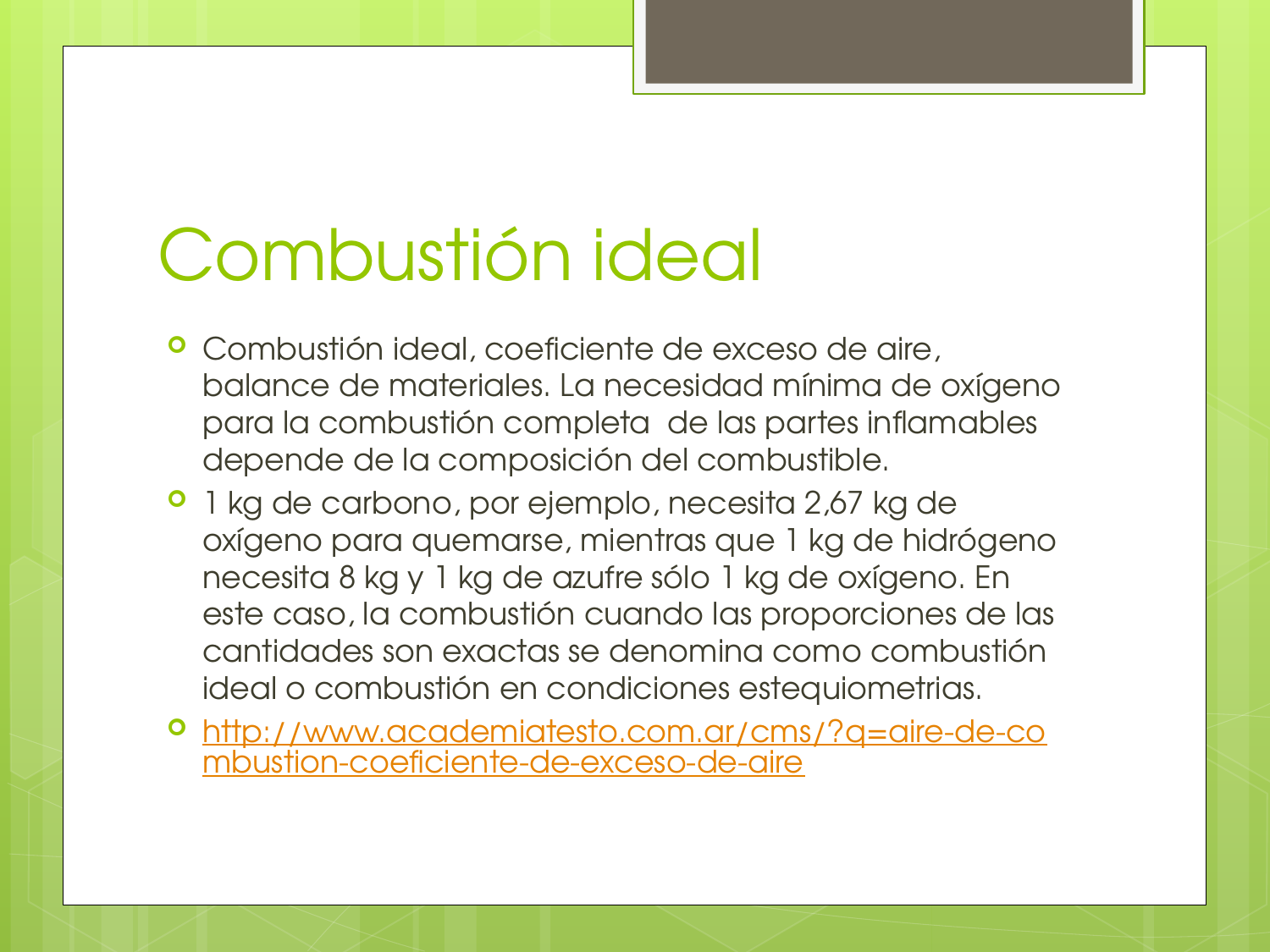

# Combustión ideal
Combustión ideal, coeficiente de exceso de aire, balance de materiales. La necesidad mínima de oxígeno para la combustión completa  de las partes inflamables depende de la composición del combustible.
1 kg de carbono, por ejemplo, necesita 2,67 kg de oxígeno para quemarse, mientras que 1 kg de hidrógeno necesita 8 kg y 1 kg de azufre sólo 1 kg de oxígeno. En este caso, la combustión cuando las proporciones de las cantidades son exactas se denomina como combustión ideal o combustión en condiciones estequiometrias.
http://www.academiatesto.com.ar/cms/?q=aire-de-combustion-coeficiente-de-exceso-de-aire